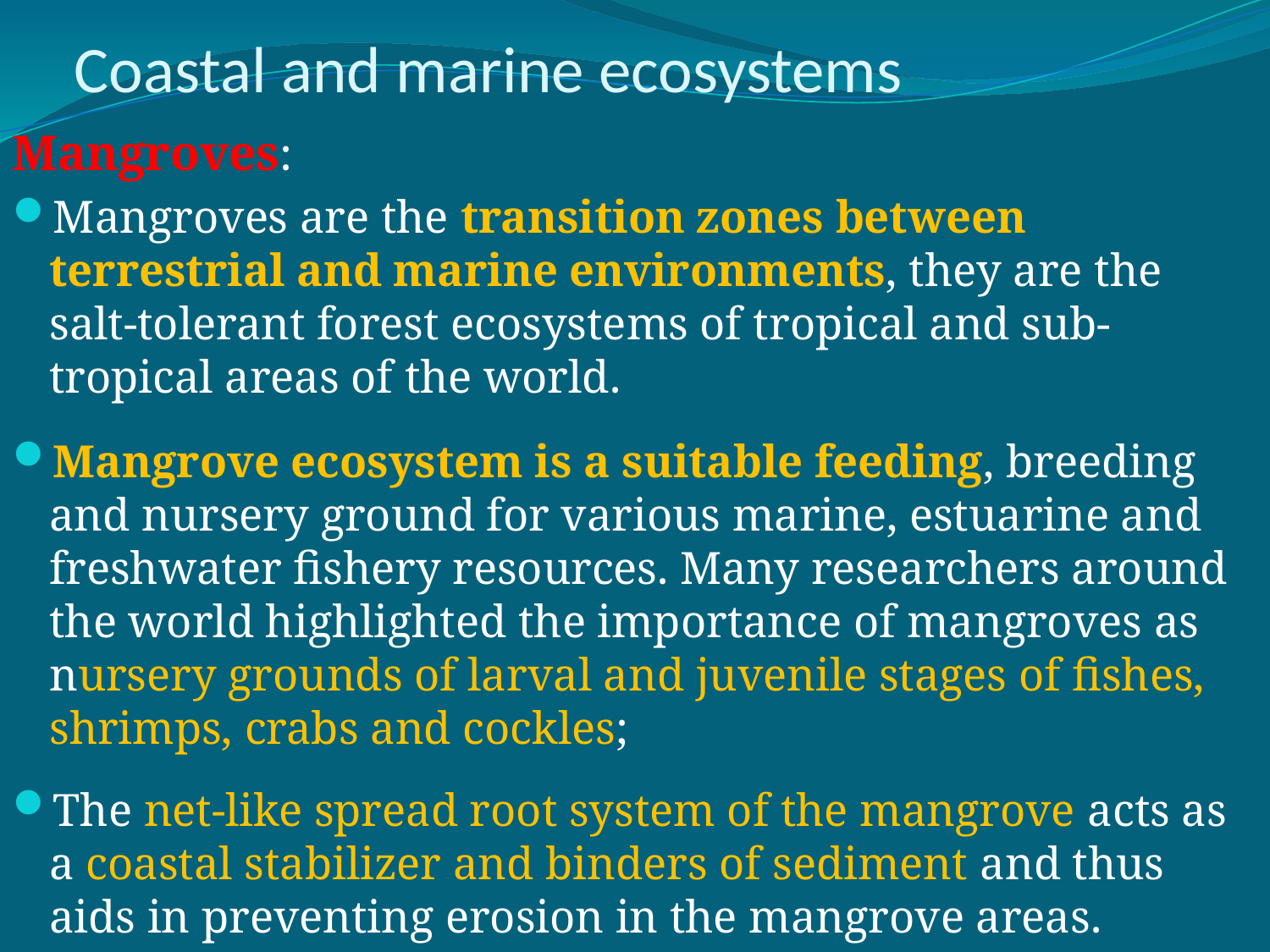

# Coastal and marine ecosystems
Mangroves:
Mangroves are the transition zones between terrestrial and marine environments, they are the salt-tolerant forest ecosystems of tropical and sub-tropical areas of the world.

Mangrove ecosystem is a suitable feeding, breeding and nursery ground for various marine, estuarine and freshwater fishery resources. Many researchers around the world highlighted the importance of mangroves as nursery grounds of larval and juvenile stages of fishes, shrimps, crabs and cockles;

The net-like spread root system of the mangrove acts as a coastal stabilizer and binders of sediment and thus aids in preventing erosion in the mangrove areas.